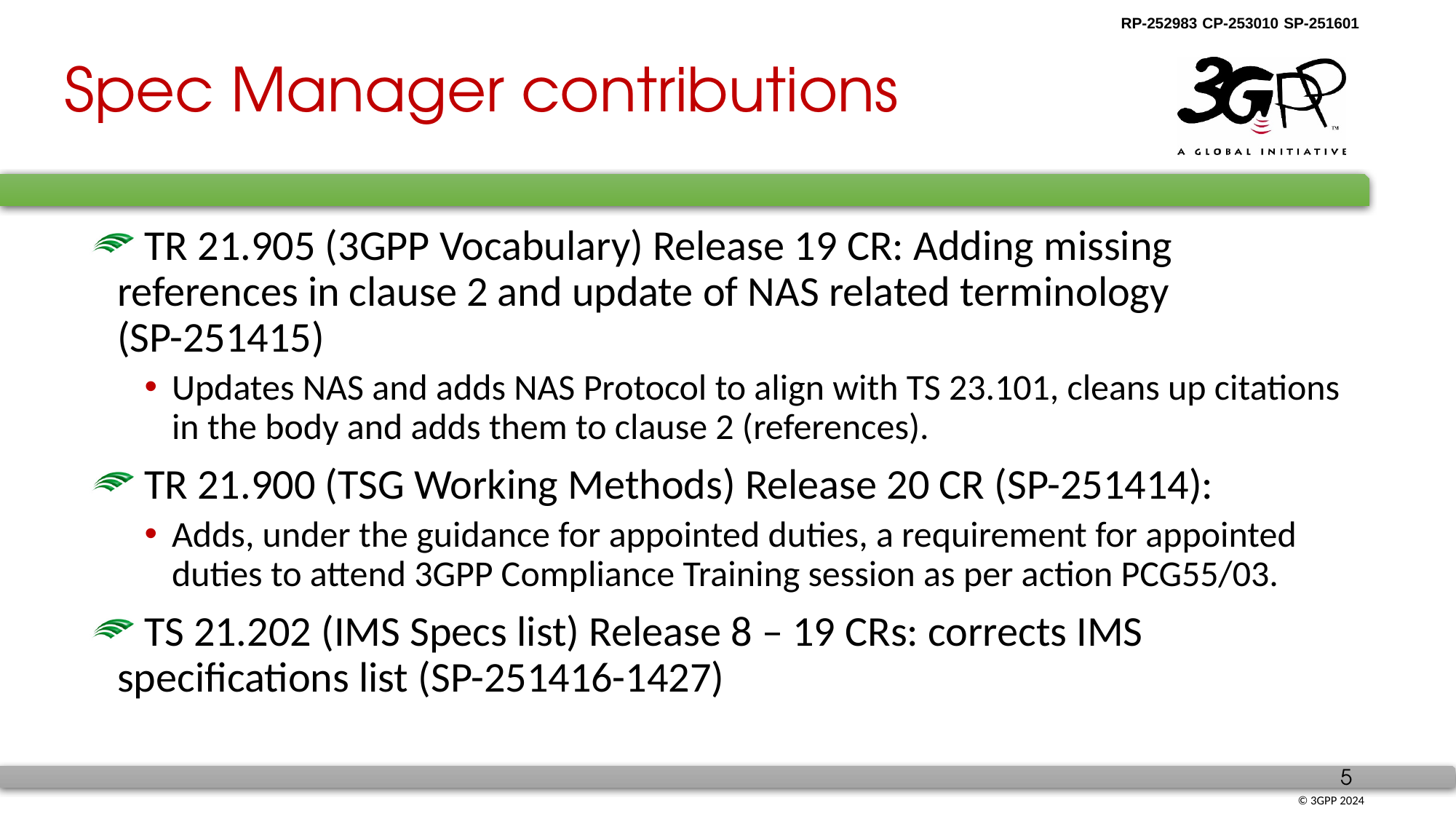

# Spec Manager contributions
 TR 21.905 (3GPP Vocabulary) Release 19 CR: Adding missing references in clause 2 and update of NAS related terminology
(SP-251415)
Updates NAS and adds NAS Protocol to align with TS 23.101, cleans up citations in the body and adds them to clause 2 (references).
 TR 21.900 (TSG Working Methods) Release 20 CR (SP-251414):
Adds, under the guidance for appointed duties, a requirement for appointed duties to attend 3GPP Compliance Training session as per action PCG55/03.
 TS 21.202 (IMS Specs list) Release 8 – 19 CRs: corrects IMS specifications list (SP-251416-1427)